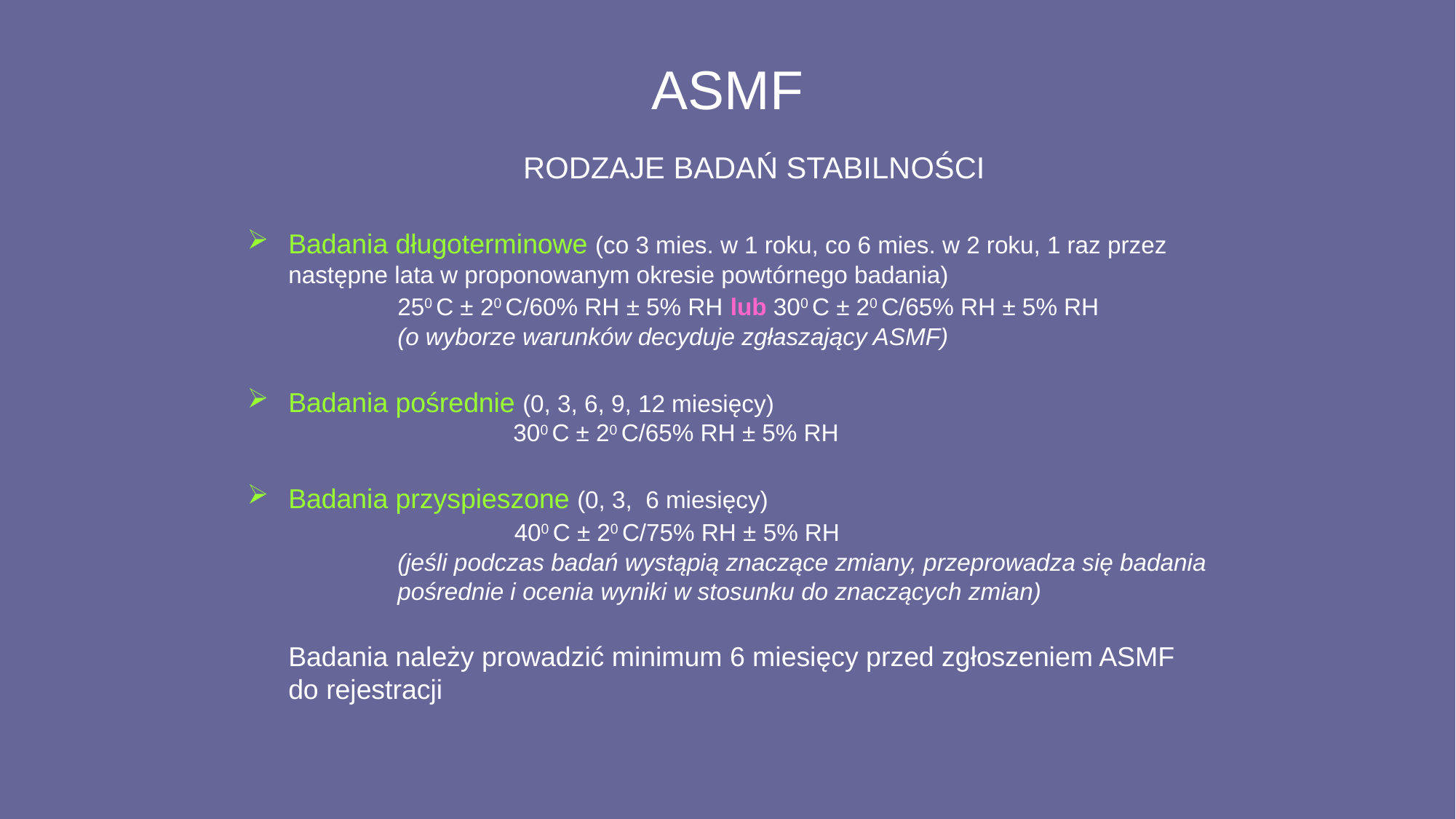

# ASMF
			  RODZAJE BADAŃ STABILNOŚCI
Badania długoterminowe (co 3 mies. w 1 roku, co 6 mies. w 2 roku, 1 raz przez następne lata w proponowanym okresie powtórnego badania)			250 C ± 20 C/60% RH ± 5% RH lub 300 C ± 20 C/65% RH ± 5% RH		(o wyborze warunków decyduje zgłaszający ASMF)
Badania pośrednie (0, 3, 6, 9, 12 miesięcy)						 300 C ± 20 C/65% RH ± 5% RH
Badania przyspieszone (0, 3,  6 miesięcy)						 400 C ± 20 C/75% RH ± 5% RH				(jeśli podczas badań wystąpią znaczące zmiany, przeprowadza się badania 	pośrednie i ocenia wyniki w stosunku do znaczących zmian)
	Badania należy prowadzić minimum 6 miesięcy przed zgłoszeniem ASMF do rejestracji